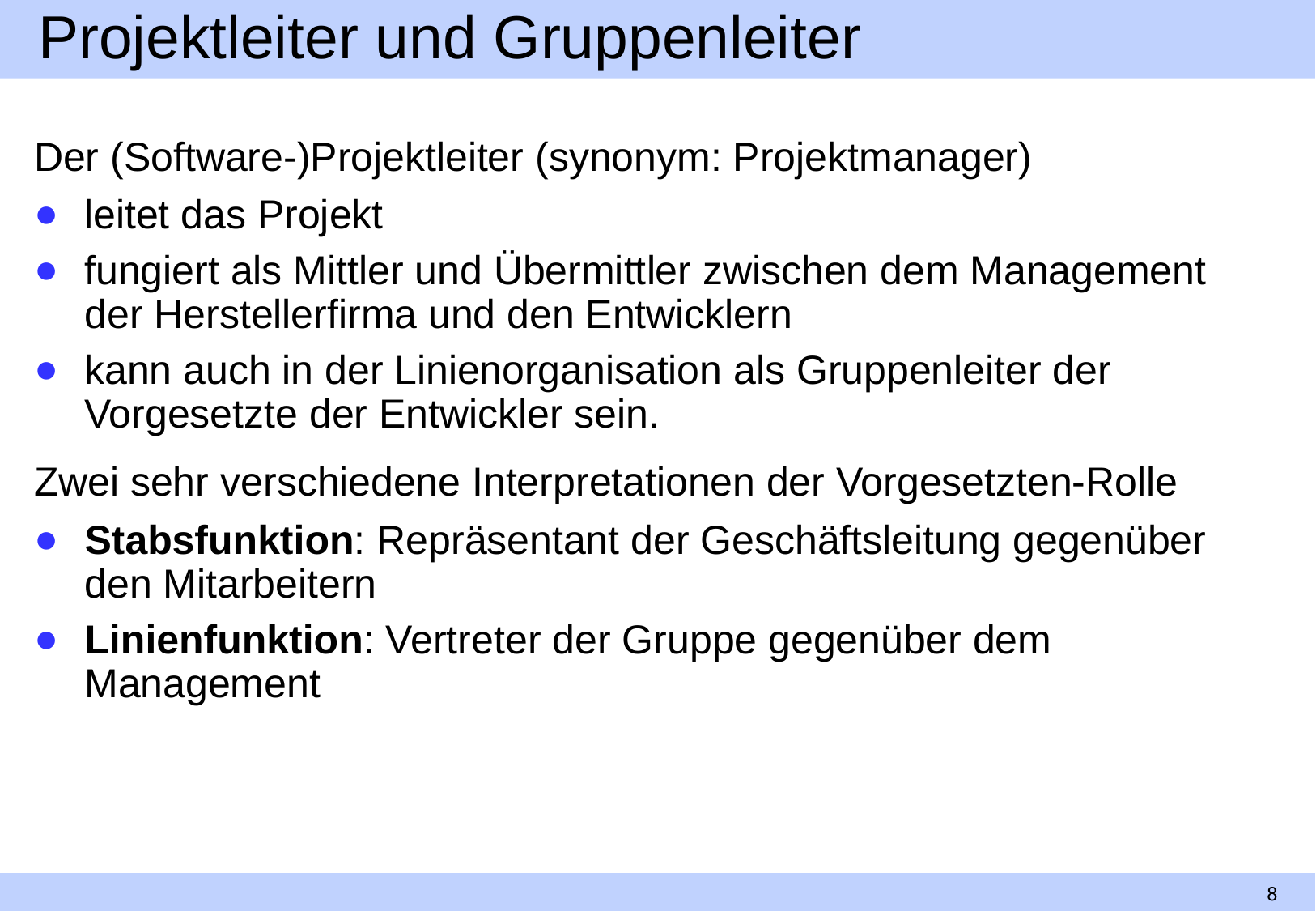

# Projektleiter und Gruppenleiter
Der (Software-)Projektleiter (synonym: Projektmanager)
leitet das Projekt
fungiert als Mittler und Übermittler zwischen dem Management der Herstellerfirma und den Entwicklern
kann auch in der Linienorganisation als Gruppenleiter der Vorgesetzte der Entwickler sein.
Zwei sehr verschiedene Interpretationen der Vorgesetzten-Rolle
Stabsfunktion: Repräsentant der Geschäftsleitung gegenüber den Mitarbeitern
Linienfunktion: Vertreter der Gruppe gegenüber dem Management
8